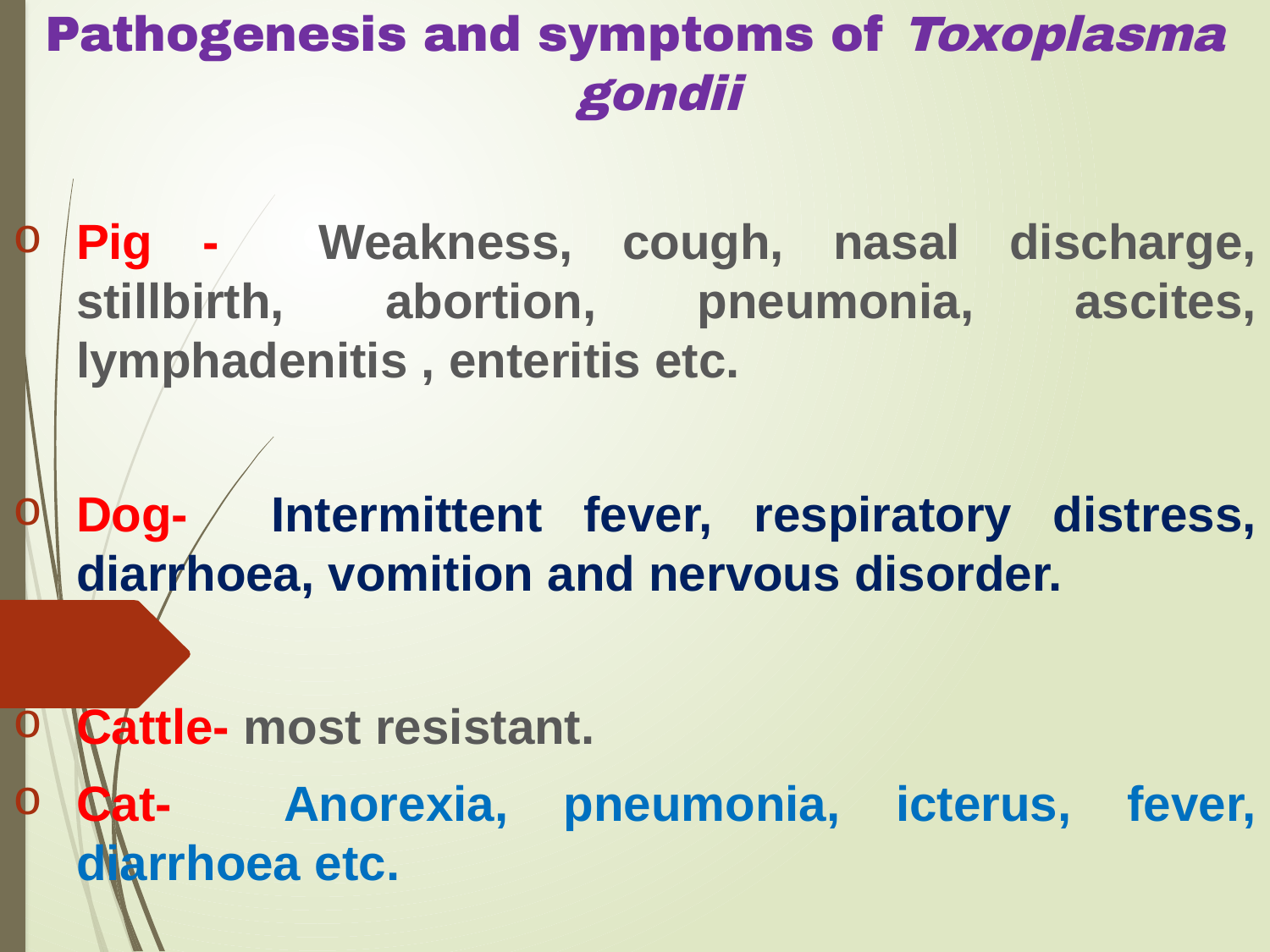

# Pathogenesis and symptoms of Toxoplasma gondii

Pig -  Weakness, cough, nasal discharge, stillbirth, abortion, pneumonia, ascites, lymphadenitis , enteritis etc.

Dog-  Intermittent fever, respiratory distress, diarrhoea, vomition and nervous disorder.

Cattle- most resistant.
Cat-  Anorexia, pneumonia, icterus, fever, diarrhoea etc.